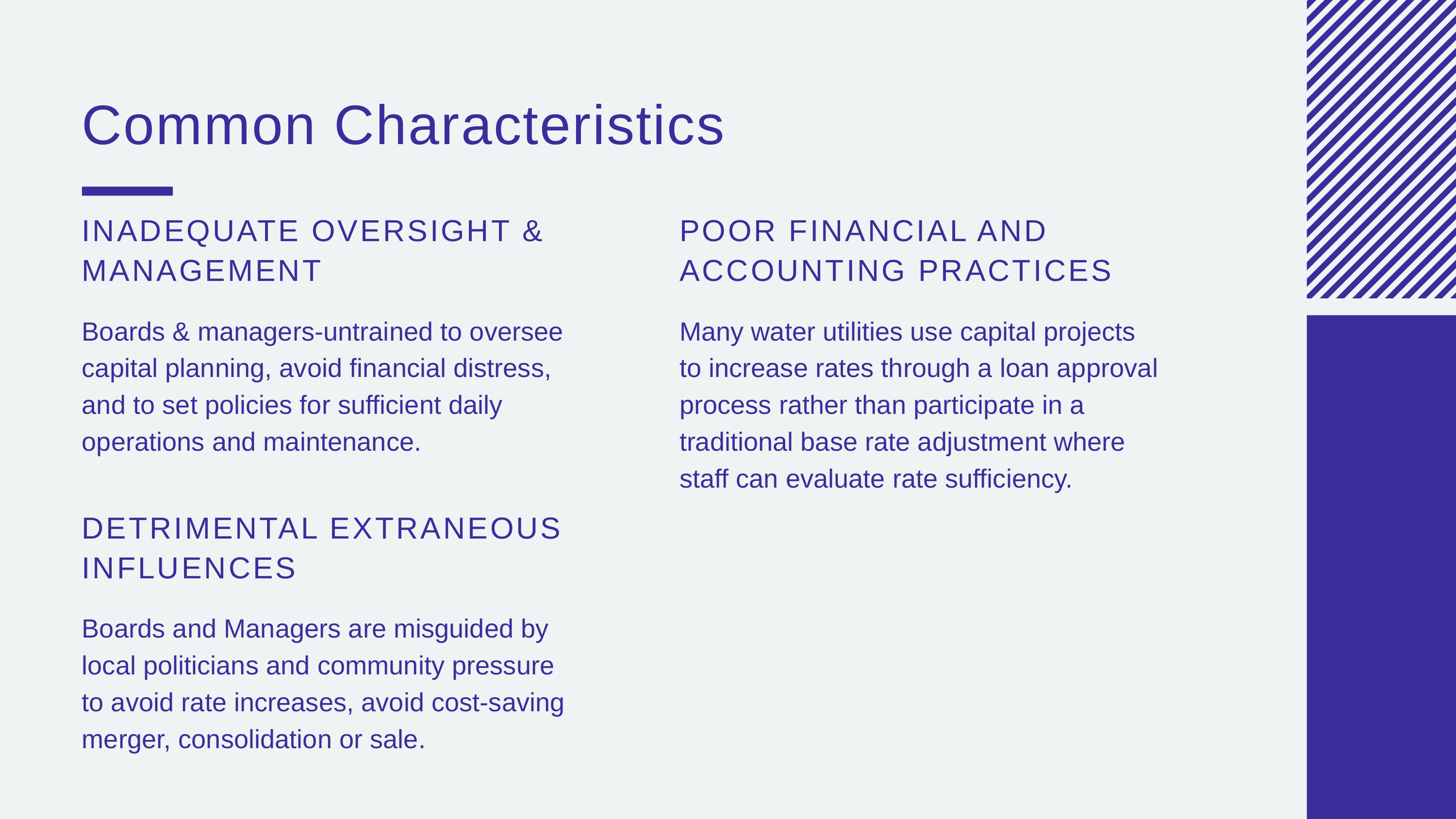

Common Characteristics

INADEQUATE OVERSIGHT & MANAGEMENT
Boards & managers-untrained to oversee capital planning, avoid financial distress, and to set policies for sufficient daily operations and maintenance.
POOR FINANCIAL AND ACCOUNTING PRACTICES
Many water utilities use capital projects to increase rates through a loan approval process rather than participate in a traditional base rate adjustment where staff can evaluate rate sufficiency.

DETRIMENTAL EXTRANEOUS INFLUENCES
Boards and Managers are misguided by local politicians and community pressure to avoid rate increases, avoid cost-saving merger, consolidation or sale.